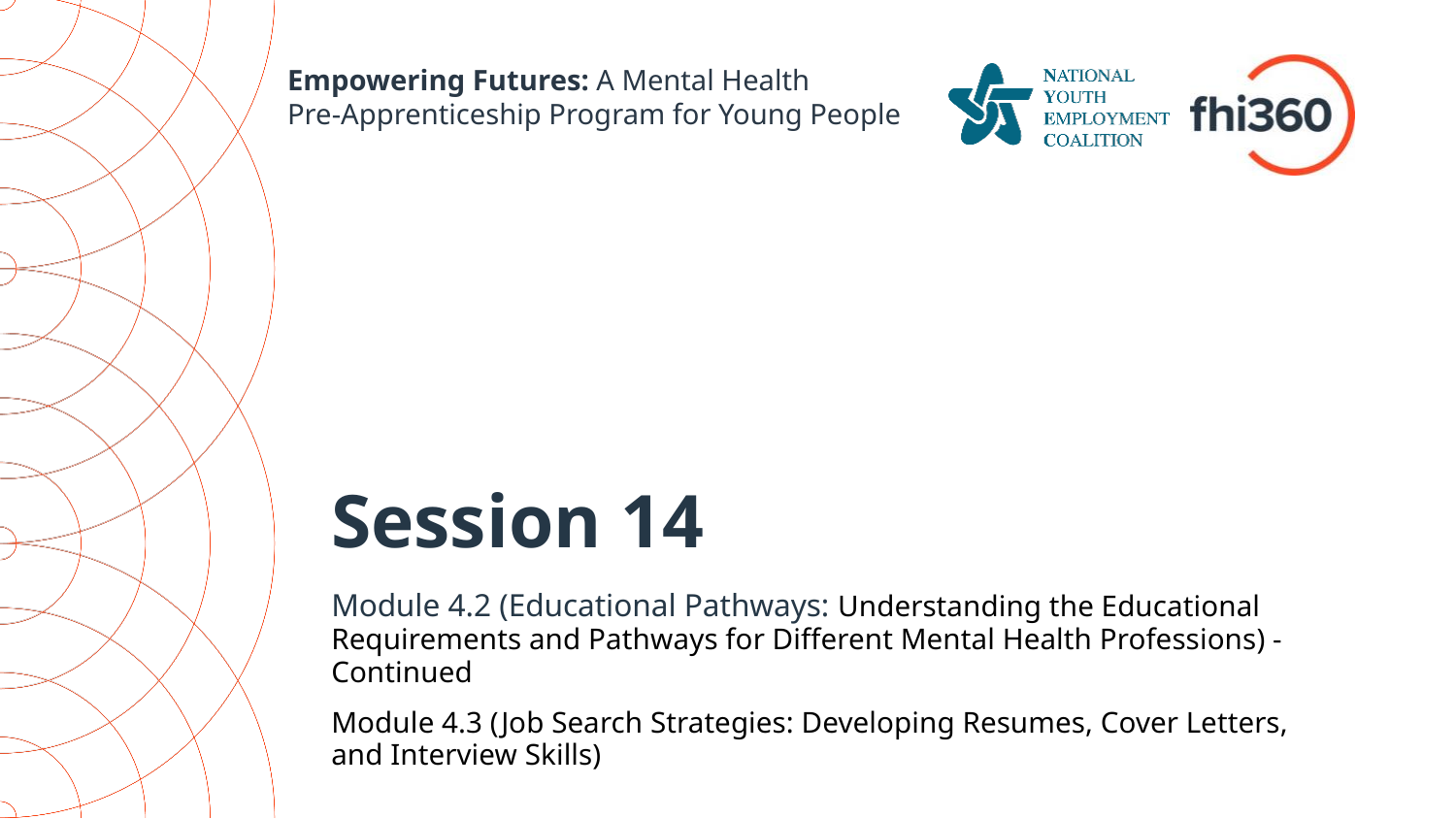

Empowering Futures: A Mental Health
Pre-Apprenticeship Program for Young People
# Session 14
Module 4.2 (Educational Pathways: Understanding the Educational Requirements and Pathways for Different Mental Health Professions) - Continued
Module 4.3 (Job Search Strategies: Developing Resumes, Cover Letters, and Interview Skills)